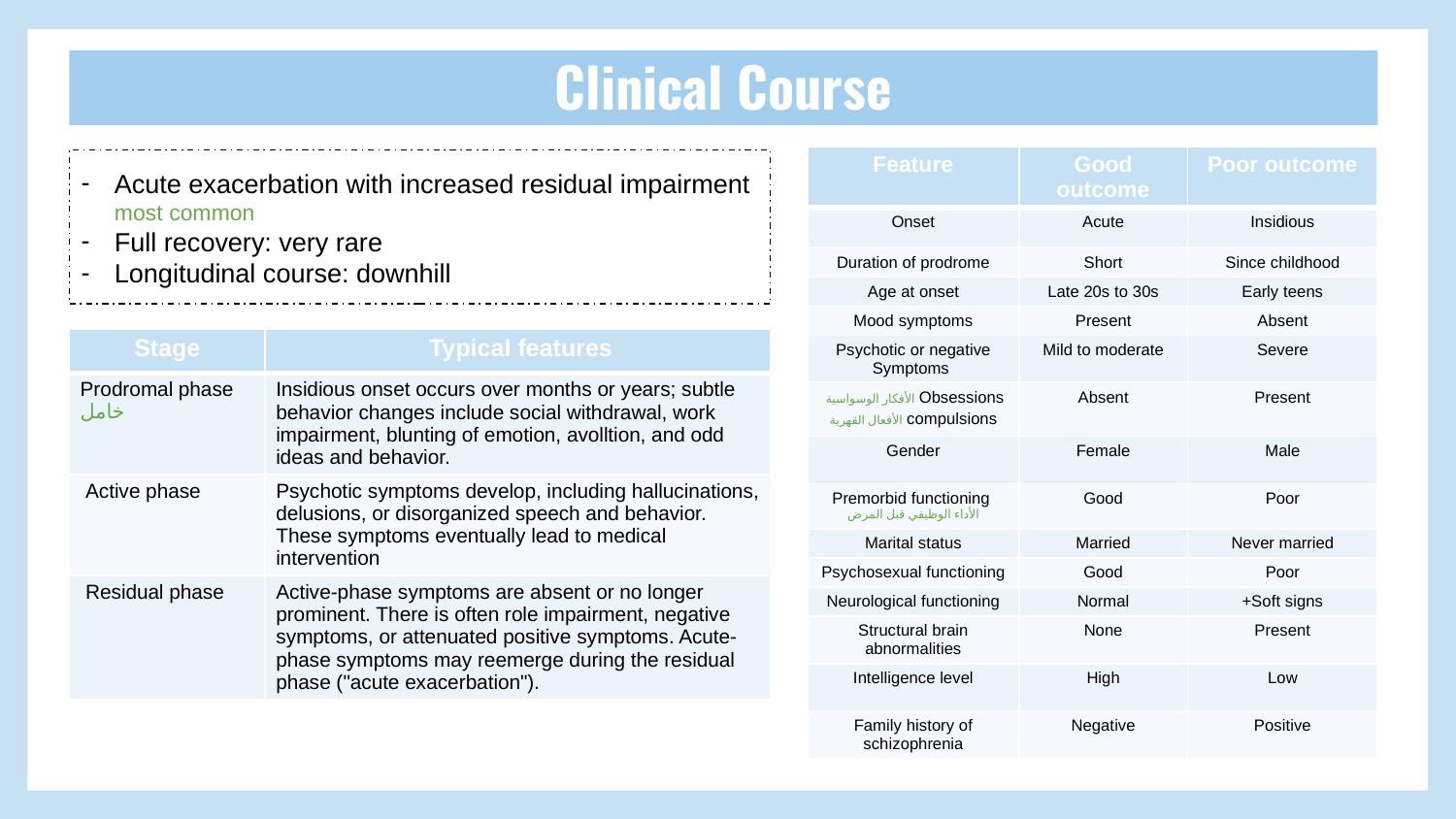

Clinical Course
| Feature | Good outcome | Poor outcome |
| --- | --- | --- |
| Onset | Acute | Insidious |
| Duration of prodrome | Short | Since childhood |
| Age at onset | Late 20s to 30s | Early teens |
| Mood symptoms | Present | Absent |
| Psychotic or negative Symptoms | Mild to moderate | Severe |
| الأفكار الوسواسية Obsessions الأفعال القهرية compulsions | Absent | Present |
| Gender | Female | Male |
| Premorbid functioning الأداء الوظيفي قبل المرض | Good | Poor |
| Marital status | Married | Never married |
| Psychosexual functioning | Good | Poor |
| Neurological functioning | Normal | +Soft signs |
| Structural brain abnormalities | None | Present |
| Intelligence level | High | Low |
| Family history of schizophrenia | Negative | Positive |

Acute exacerbation with increased residual impairment most common
Full recovery: very rare
Longitudinal course: downhill
| Stage | Typical features |
| --- | --- |
| Prodromal phase خامل | Insidious onset occurs over months or years; subtle behavior changes include social withdrawal, work impairment, blunting of emotion, avolltion, and odd ideas and behavior. |
| Active phase | Psychotic symptoms develop, including hallucinations, delusions, or disorganized speech and behavior. These symptoms eventually lead to medical intervention |
| Residual phase | Active-phase symptoms are absent or no longer prominent. There is often role impairment, negative symptoms, or attenuated positive symptoms. Acute-phase symptoms may reemerge during the residual phase ("acute exacerbation"). |